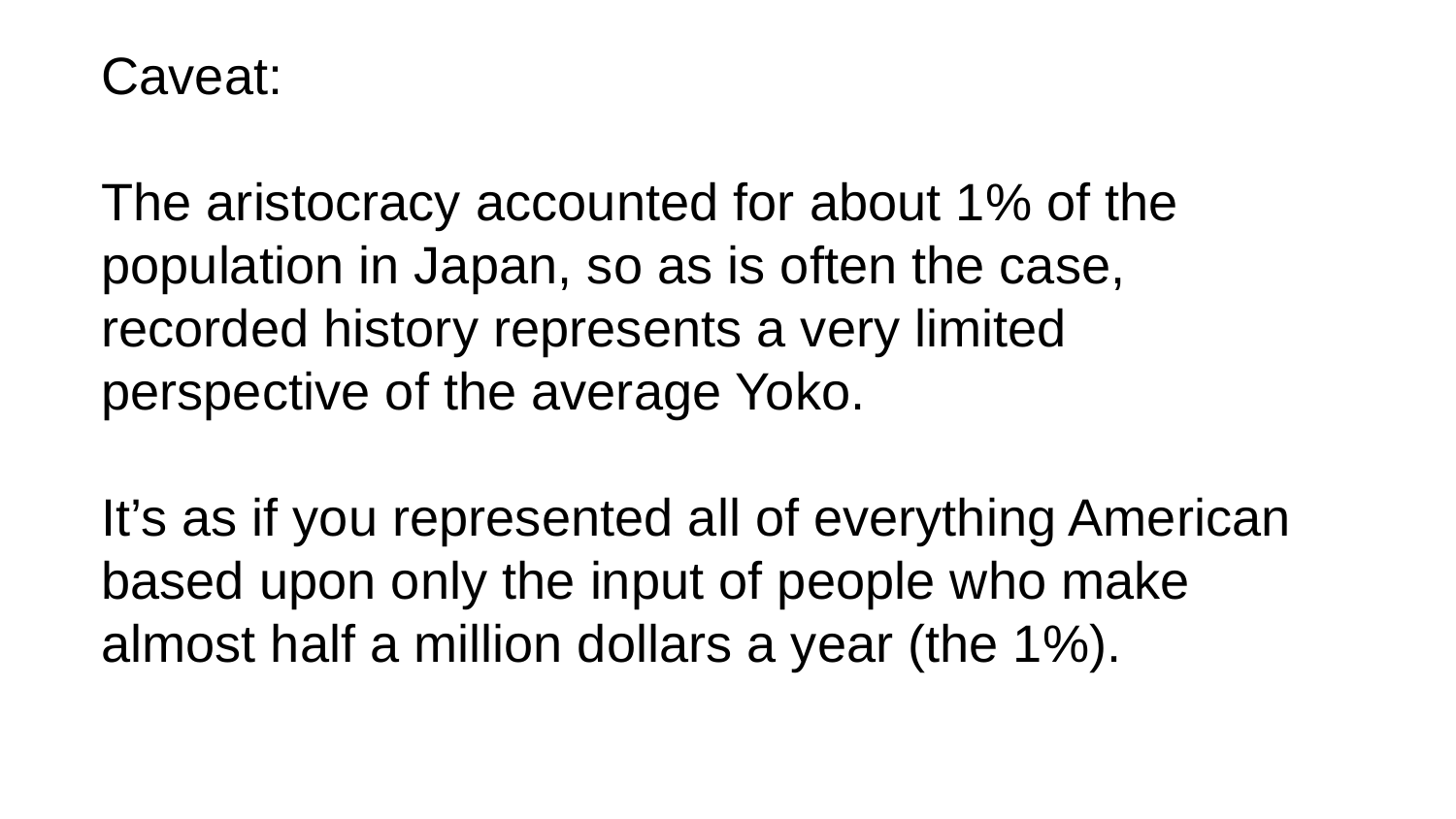

Caveat:

The aristocracy accounted for about 1% of the population in Japan, so as is often the case, recorded history represents a very limited perspective of the average Yoko.

It’s as if you represented all of everything American based upon only the input of people who make almost half a million dollars a year (the 1%).